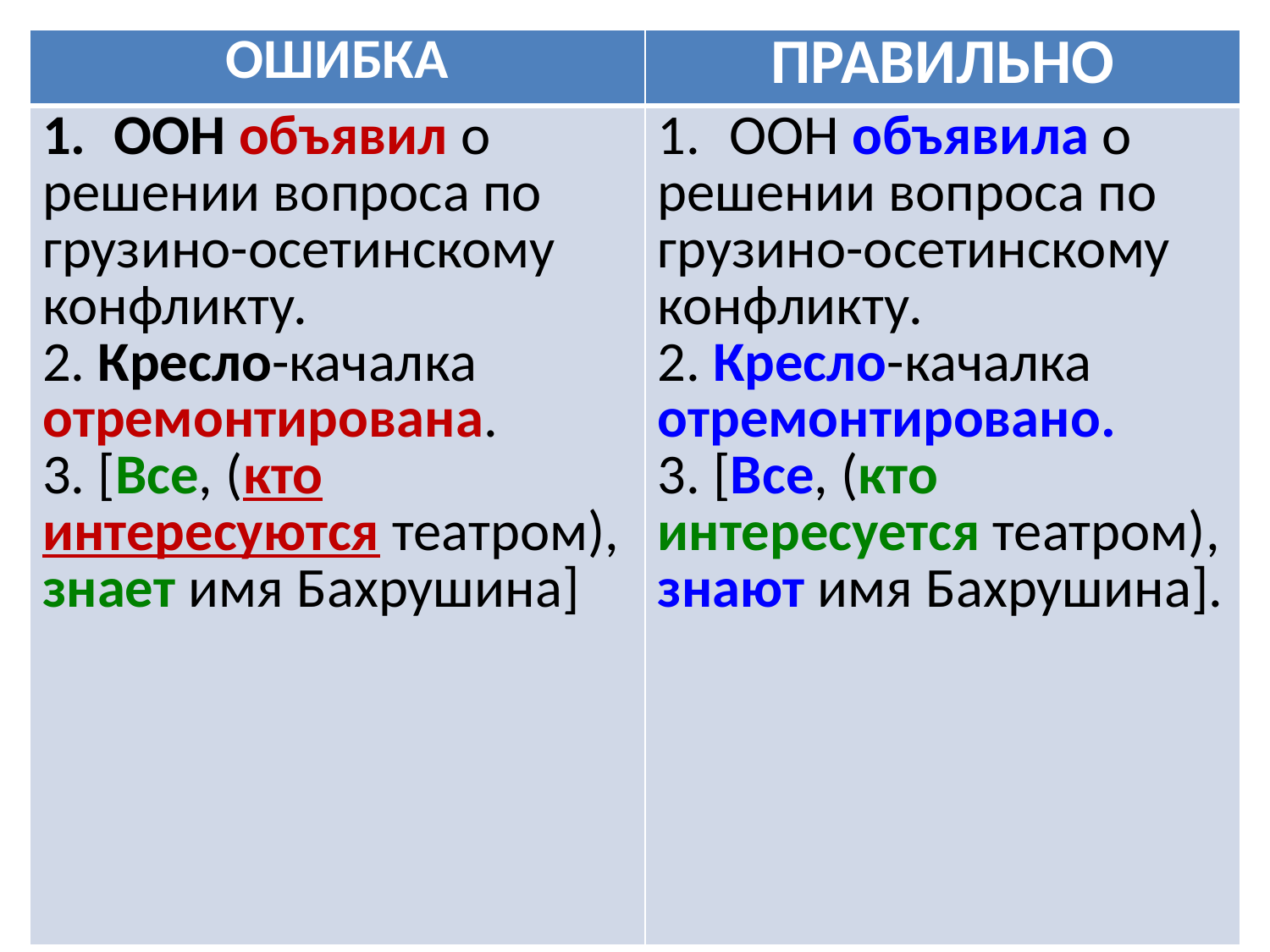

| ОШИБКА | ПРАВИЛЬНО |
| --- | --- |
| ООН объявил о решении вопроса по грузино-осетинскому конфликту. 2. Кресло-качалка отремонтирована. 3. [Все, (кто интересуются театром), знает имя Бахрушина] | ООН объявила о решении вопроса по грузино-осетинскому конфликту. 2. Кресло-качалка отремонтировано. 3. [Все, (кто интересуется театром), знают имя Бахрушина]. |